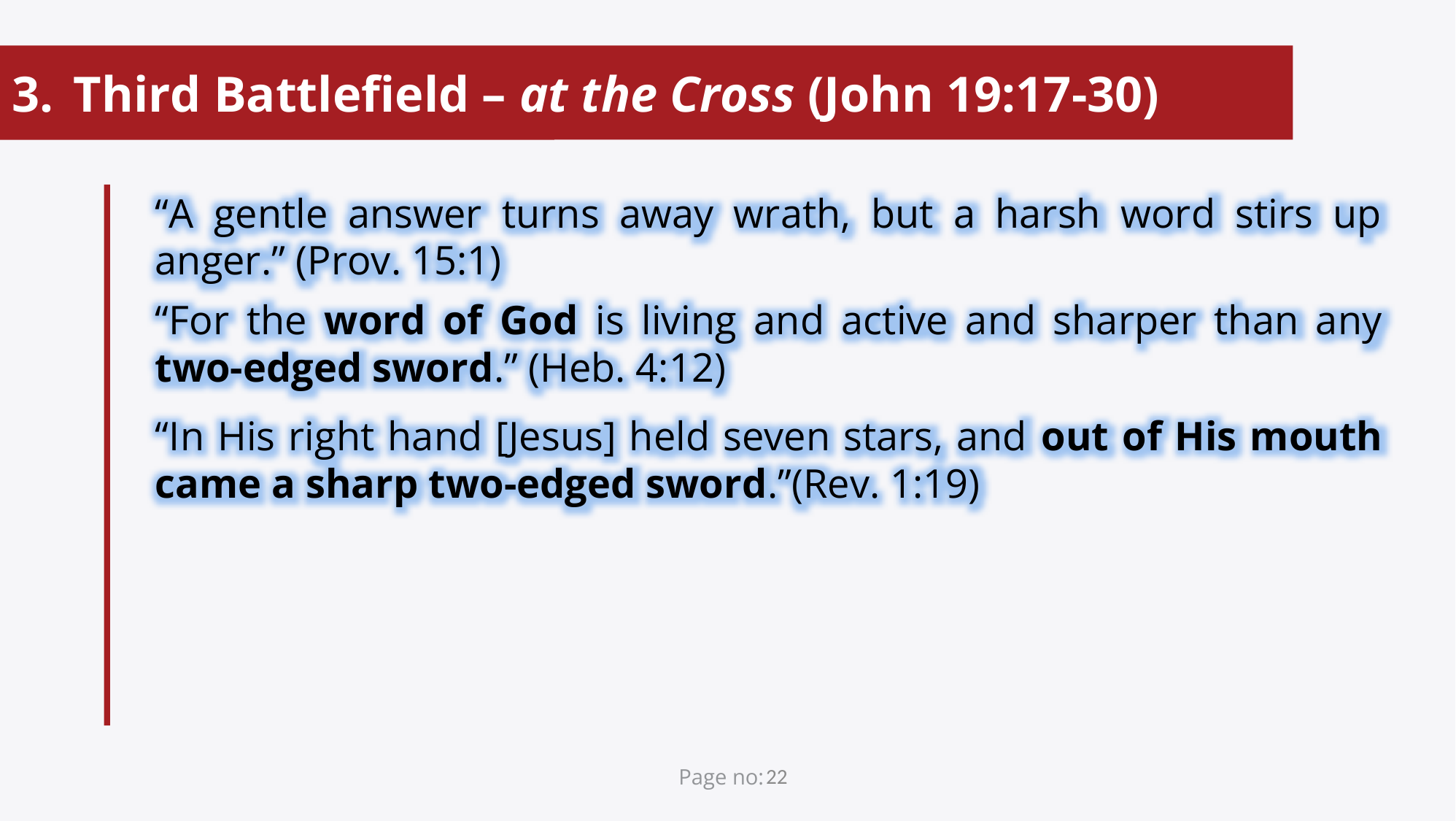

Third Battlefield – at the Cross (John 19:17-30)
“A gentle answer turns away wrath, but a harsh word stirs up anger.” (Prov. 15:1)
“For the word of God is living and active and sharper than any two-edged sword.” (Heb. 4:12)
“In His right hand [Jesus] held seven stars, and out of His mouth came a sharp two-edged sword.”(Rev. 1:19)